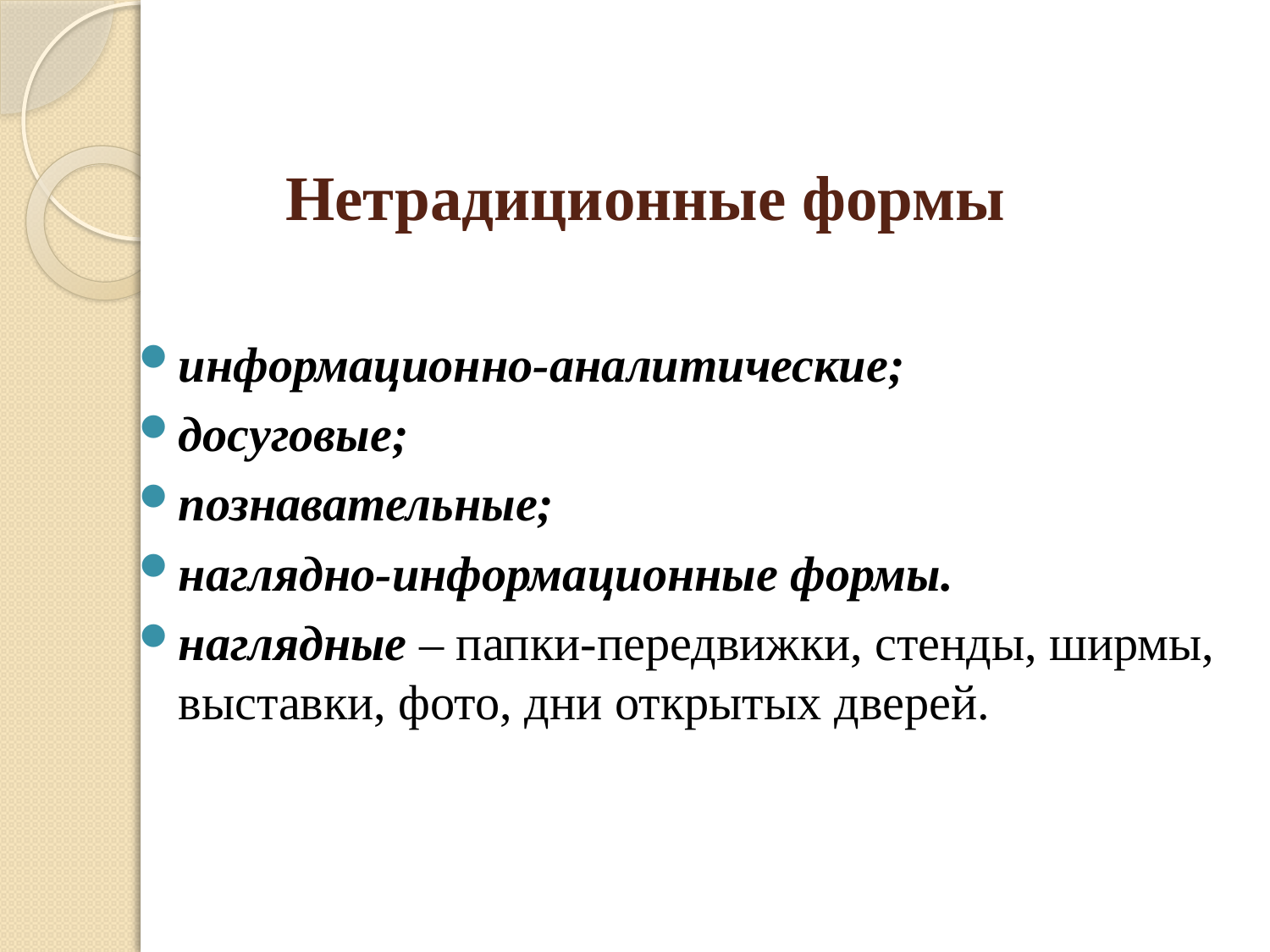

# Нетрадиционные формы
информационно-аналитические;
досуговые;
познавательные;
наглядно-информационные формы.
наглядные – папки-передвижки, стенды, ширмы, выставки, фото, дни открытых дверей.